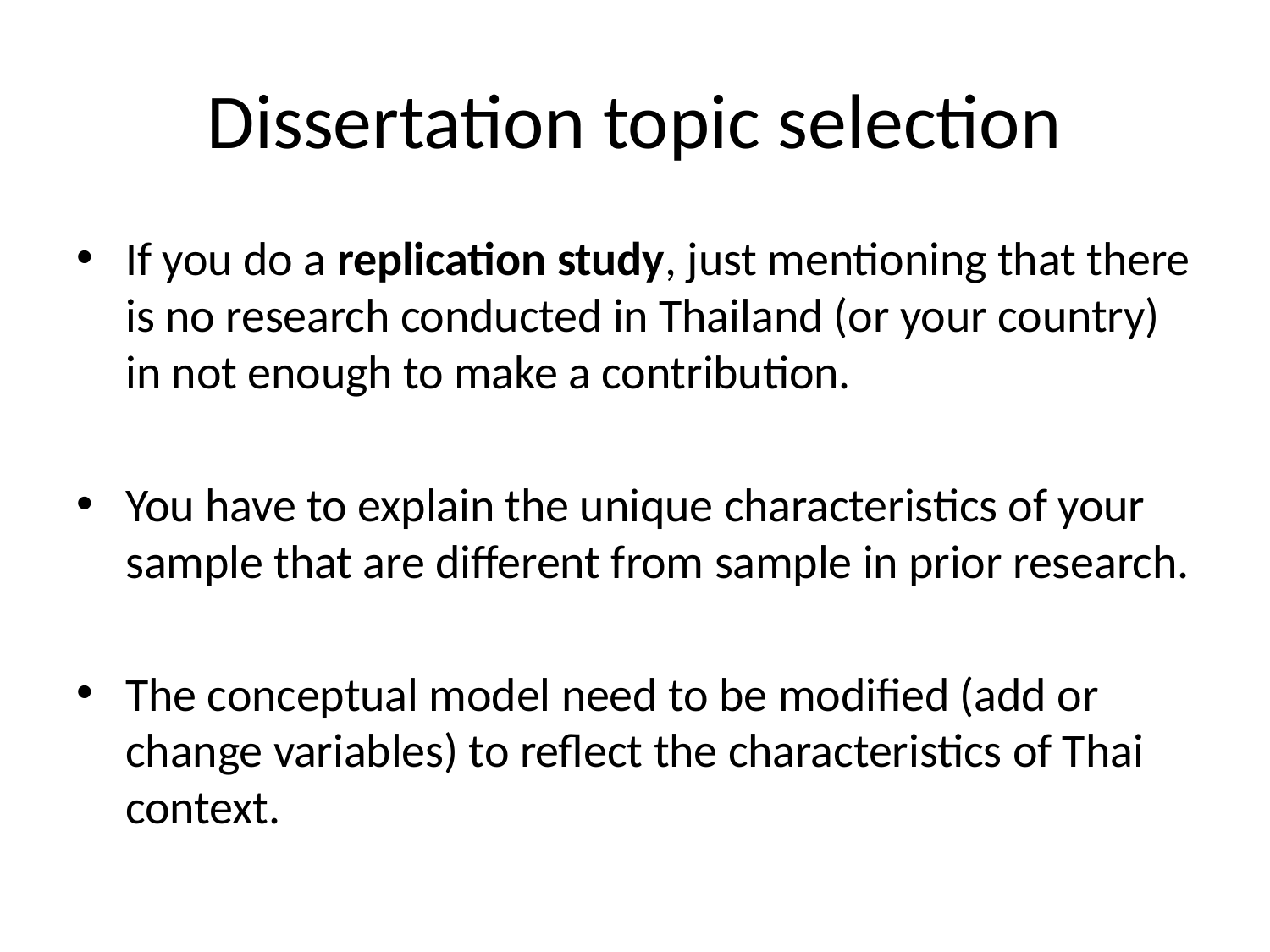

# Dissertation topic selection
If you do a replication study, just mentioning that there is no research conducted in Thailand (or your country) in not enough to make a contribution.

You have to explain the unique characteristics of your sample that are different from sample in prior research.

The conceptual model need to be modified (add or change variables) to reflect the characteristics of Thai context.